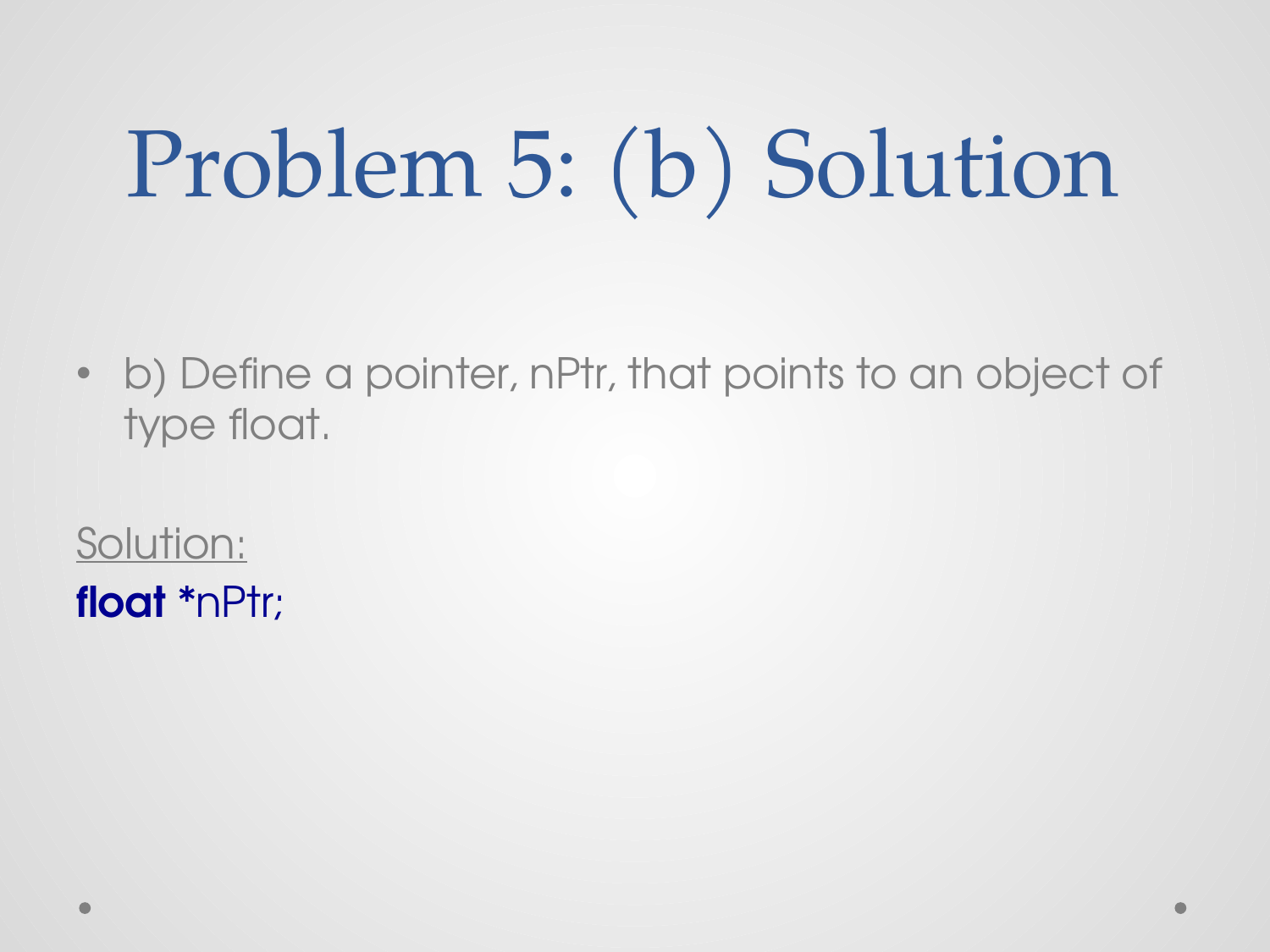

# Problem 5: (b) Solution

b) Define a pointer, nPtr, that points to an object of type float.

Solution:
float *nPtr;